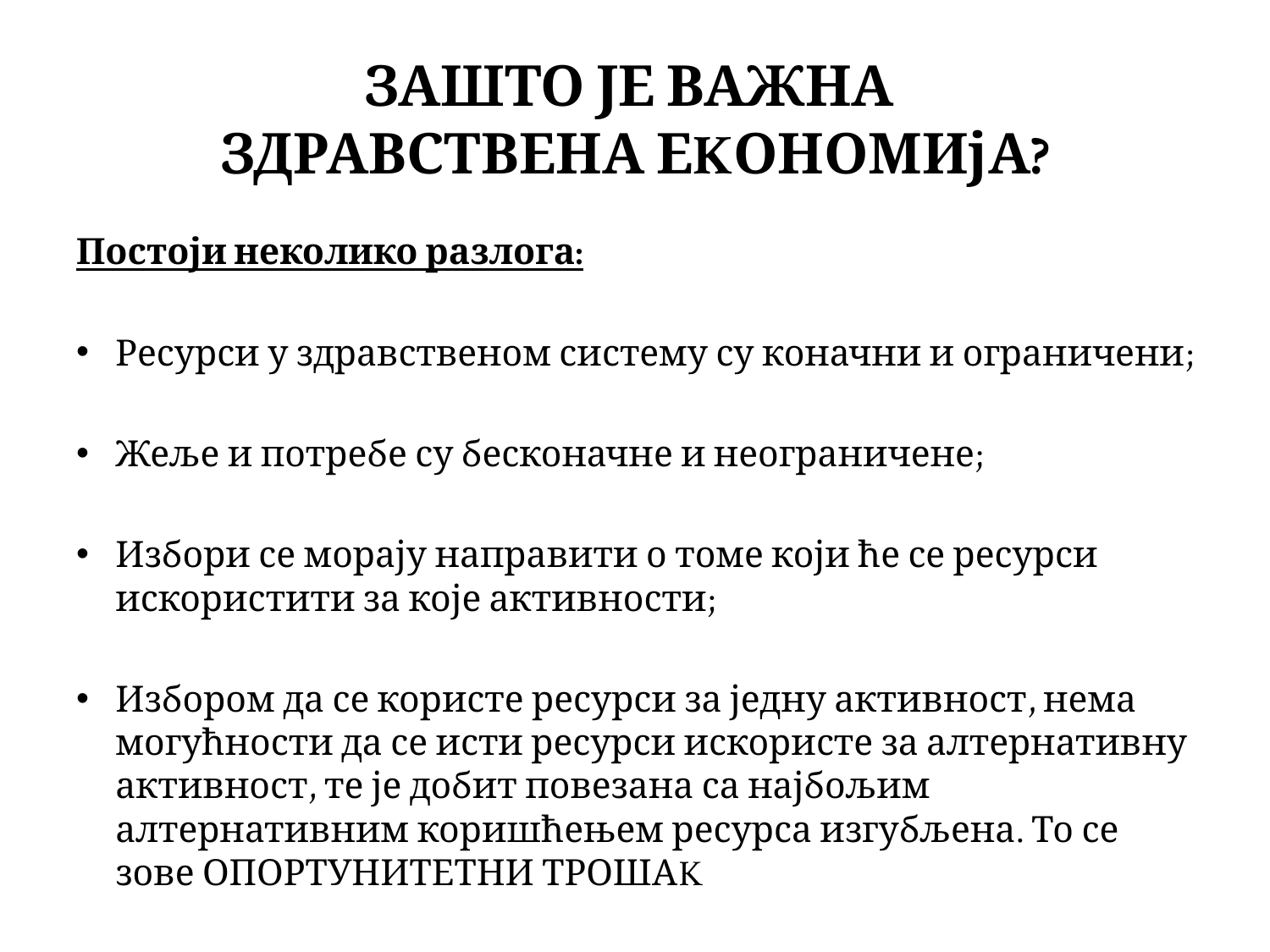

# ЗАШТО ЈЕ ВАЖНА ЗДРАВСТВЕНА ЕKОНОМИјА?
Постоји неколико разлога:

Ресурси у здравственом систему су коначни и ограничени;

Жеље и потребе су бесконачне и неограничене;

Избори се морају направити о томе који ће се ресурси искористити за које активности;

Избором да се користе ресурси за једну активност, нема могућности да се исти ресурси искористе за алтернативну активност, те је добит повезана са најбољим алтернативним коришћењем ресурса изгубљена. То се зове ОПОРТУНИТЕТНИ ТРОШАK